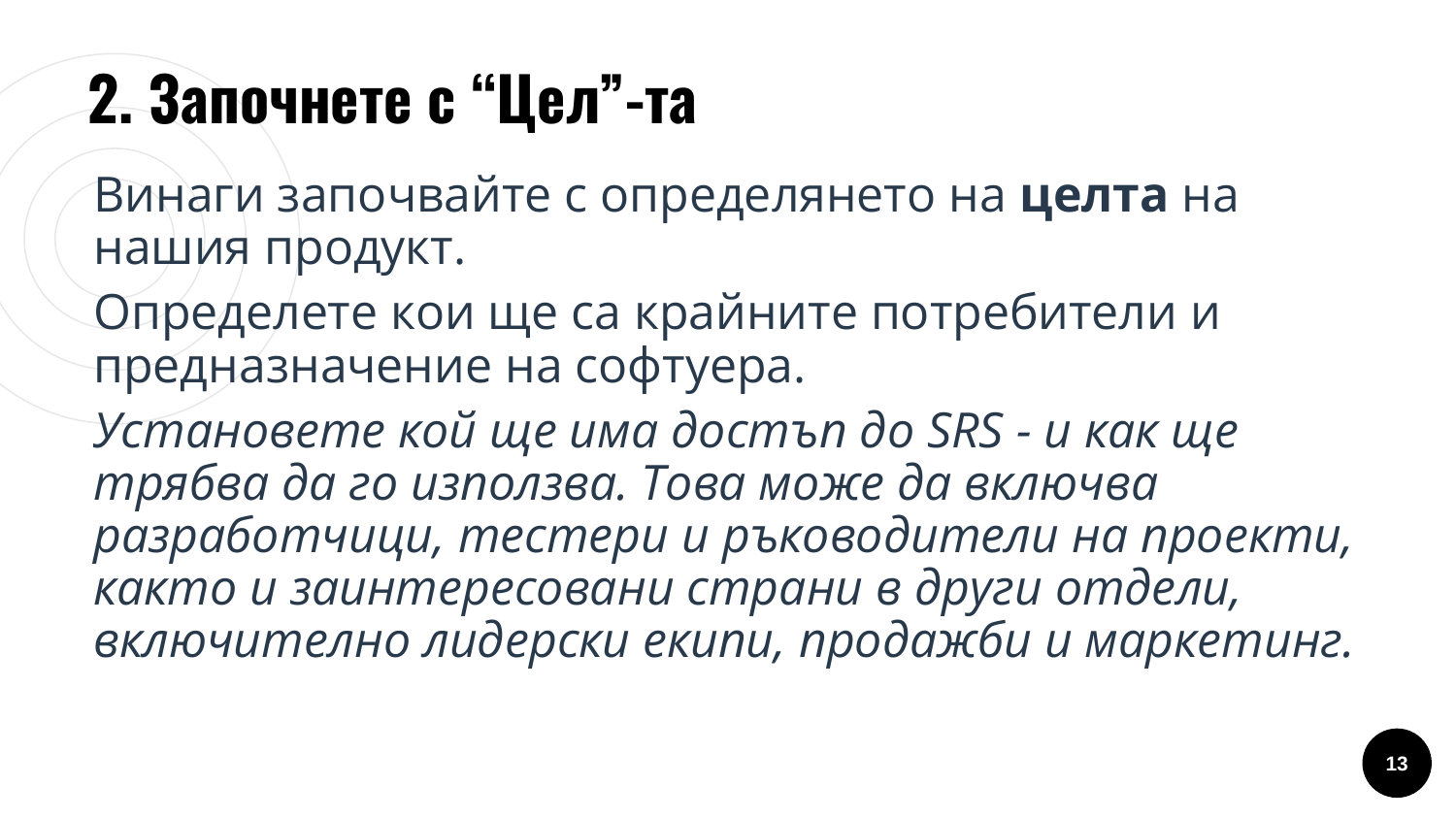

# 2. Започнете с “Цел”-та
Винаги започвайте с определянето на целта на нашия продукт.
Определете кои ще са крайните потребители и предназначение на софтуера.
Установете кой ще има достъп до SRS - и как ще трябва да го използва. Това може да включва разработчици, тестери и ръководители на проекти, както и заинтересовани страни в други отдели, включително лидерски екипи, продажби и маркетинг.
Lorem um congue
13